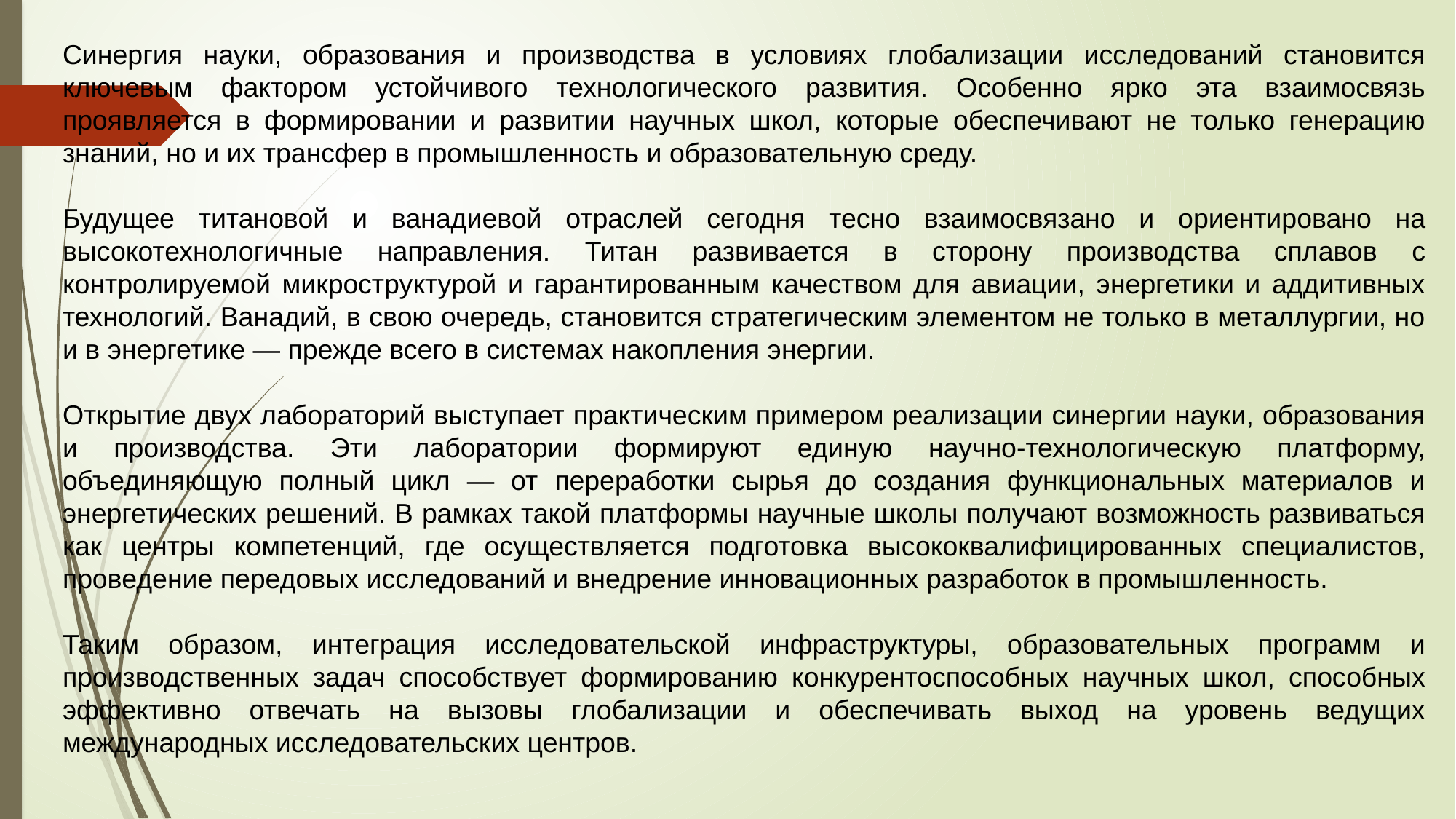

Синергия науки, образования и производства в условиях глобализации исследований становится ключевым фактором устойчивого технологического развития. Особенно ярко эта взаимосвязь проявляется в формировании и развитии научных школ, которые обеспечивают не только генерацию знаний, но и их трансфер в промышленность и образовательную среду.

Будущее титановой и ванадиевой отраслей сегодня тесно взаимосвязано и ориентировано на высокотехнологичные направления. Титан развивается в сторону производства сплавов с контролируемой микроструктурой и гарантированным качеством для авиации, энергетики и аддитивных технологий. Ванадий, в свою очередь, становится стратегическим элементом не только в металлургии, но и в энергетике — прежде всего в системах накопления энергии.

Открытие двух лабораторий выступает практическим примером реализации синергии науки, образования и производства. Эти лаборатории формируют единую научно-технологическую платформу, объединяющую полный цикл — от переработки сырья до создания функциональных материалов и энергетических решений. В рамках такой платформы научные школы получают возможность развиваться как центры компетенций, где осуществляется подготовка высококвалифицированных специалистов, проведение передовых исследований и внедрение инновационных разработок в промышленность.

Таким образом, интеграция исследовательской инфраструктуры, образовательных программ и производственных задач способствует формированию конкурентоспособных научных школ, способных эффективно отвечать на вызовы глобализации и обеспечивать выход на уровень ведущих международных исследовательских центров.